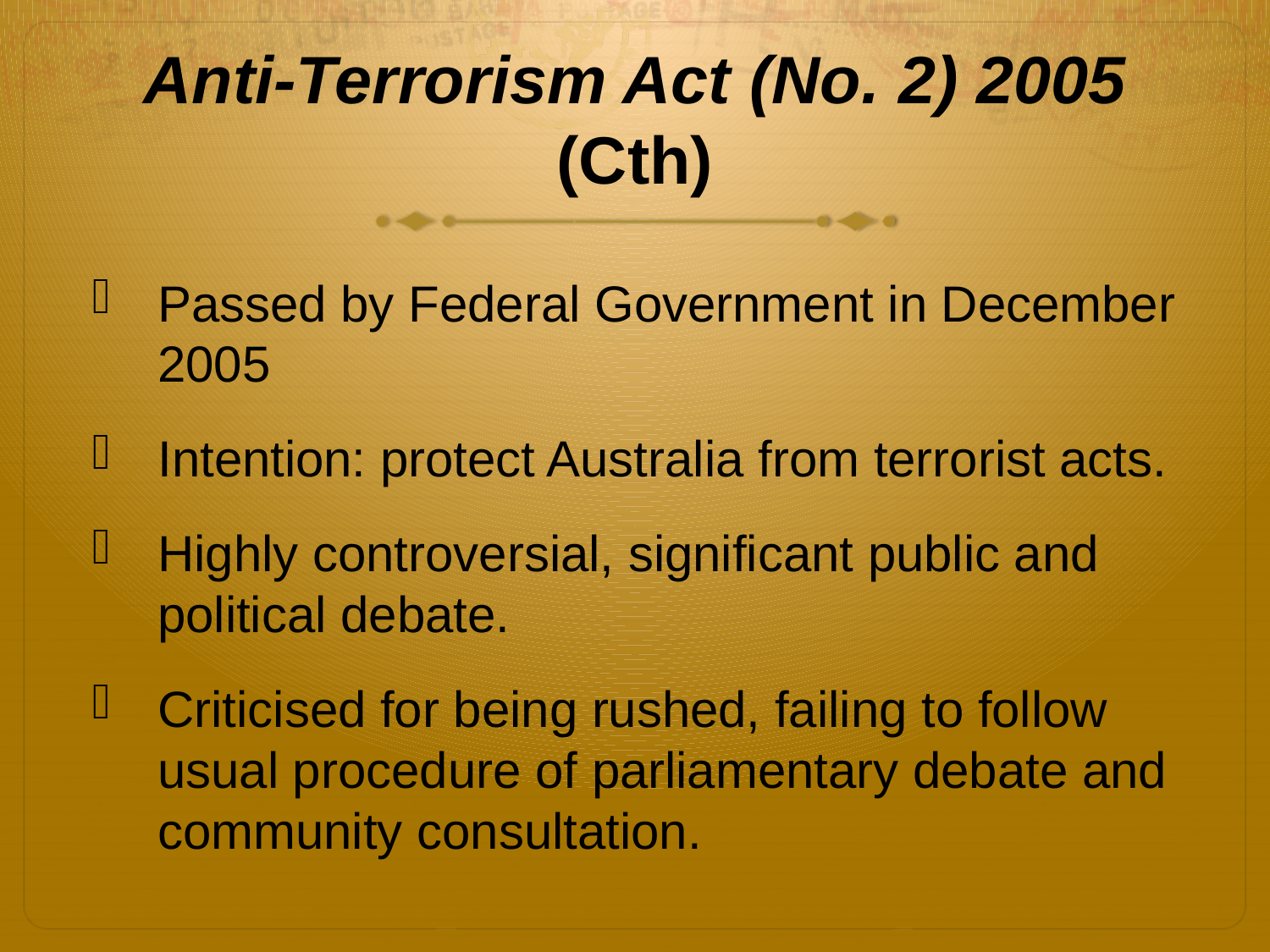

# Anti-Terrorism Act (No. 2) 2005 (Cth)
Passed by Federal Government in December 2005
Intention: protect Australia from terrorist acts.
Highly controversial, significant public and political debate.
Criticised for being rushed, failing to follow usual procedure of parliamentary debate and community consultation.